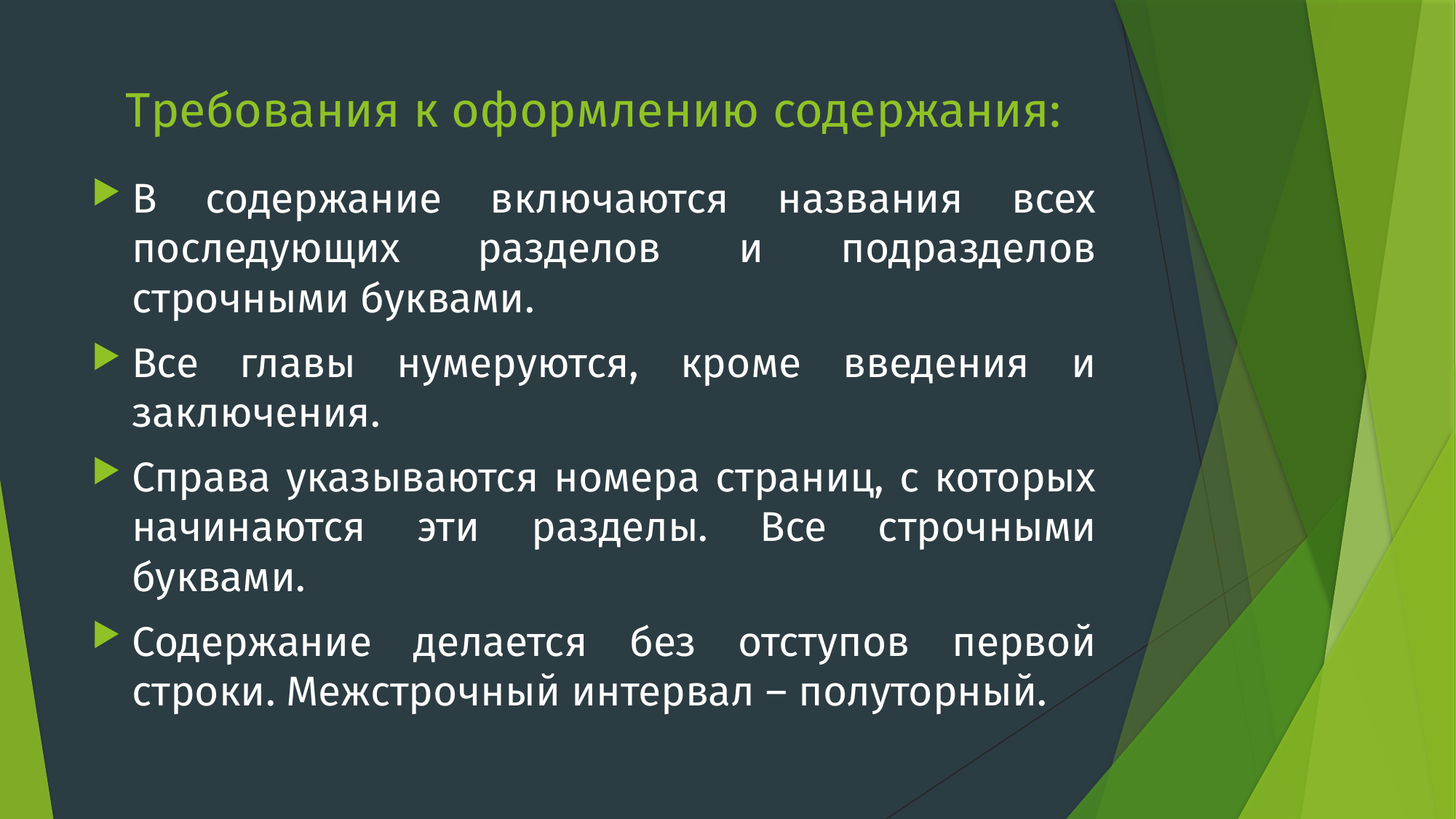

# Требования к оформлению содержания:
В содержание включаются названия всех последующих разделов и подразделов строчными буквами.
Все главы нумеруются, кроме введения и заключения.
Справа указываются номера страниц, с которых начинаются эти разделы. Все строчными буквами.
Содержание делается без отступов первой строки. Межстрочный интервал – полуторный.